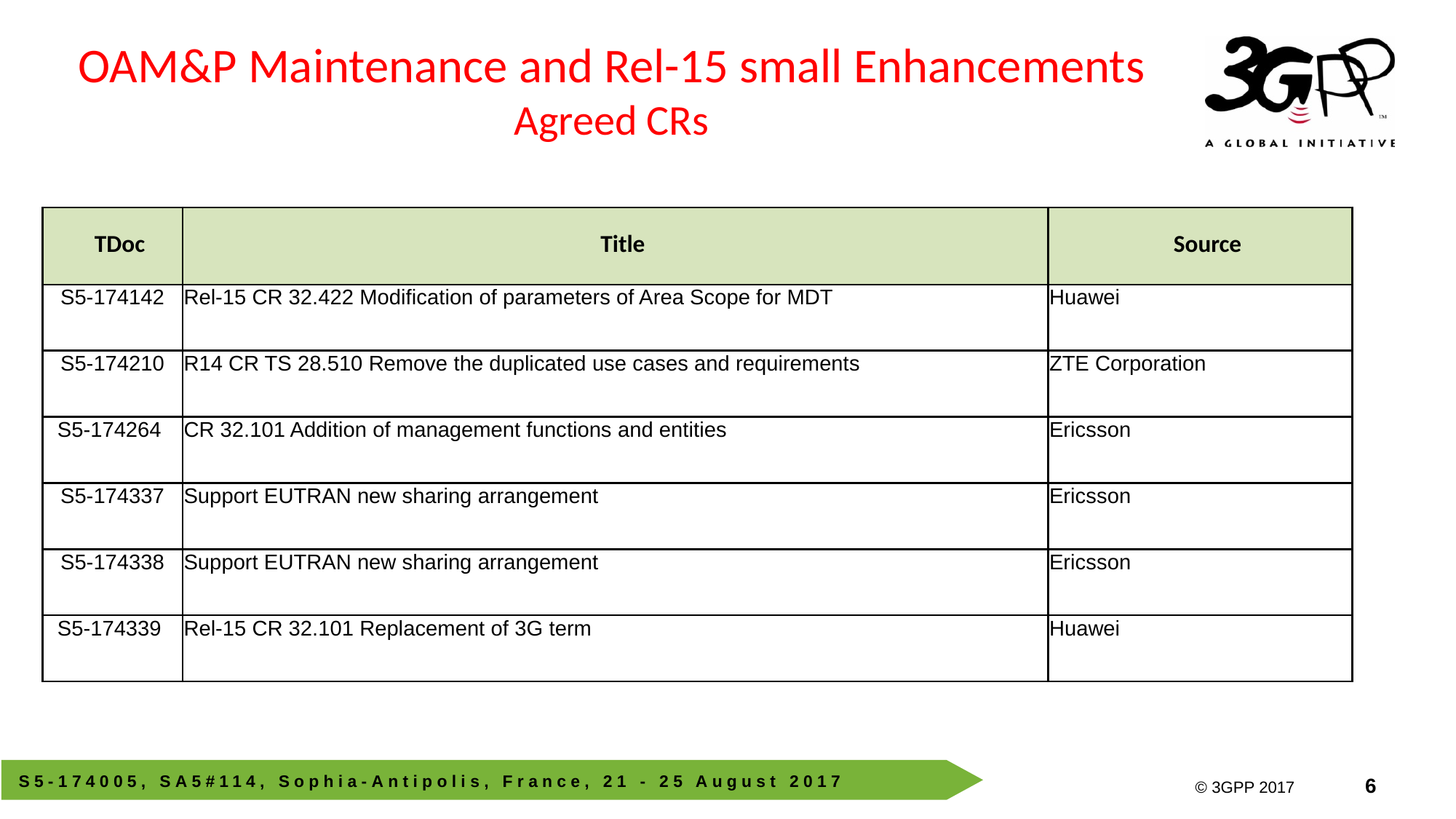

OAM&P Maintenance and Rel-15 small Enhancements
Agreed CRs
| TDoc | Title | Source |
| --- | --- | --- |
| S5‑174142 | Rel-15 CR 32.422 Modification of parameters of Area Scope for MDT | Huawei |
| S5‑174210 | R14 CR TS 28.510 Remove the duplicated use cases and requirements | ZTE Corporation |
| S5‑174264 | CR 32.101 Addition of management functions and entities | Ericsson |
| S5-174337 | Support EUTRAN new sharing arrangement | Ericsson |
| S5-174338 | Support EUTRAN new sharing arrangement | Ericsson |
| S5‑174339 | Rel-15 CR 32.101 Replacement of 3G term | Huawei |